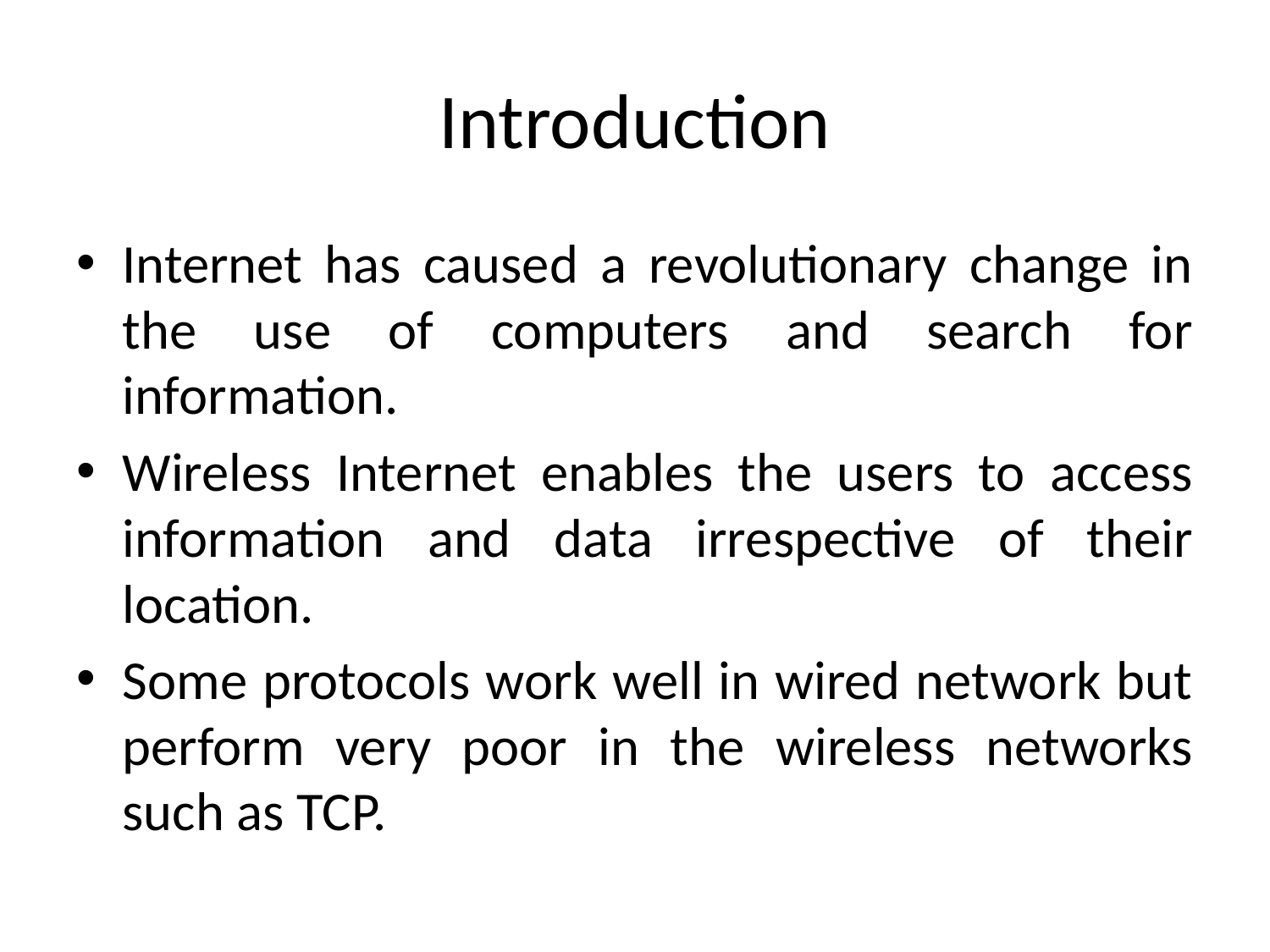

# Introduction
Internet has caused a revolutionary change in the use of computers and search for information.
Wireless Internet enables the users to access information and data irrespective of their location.
Some protocols work well in wired network but perform very poor in the wireless networks such as TCP.